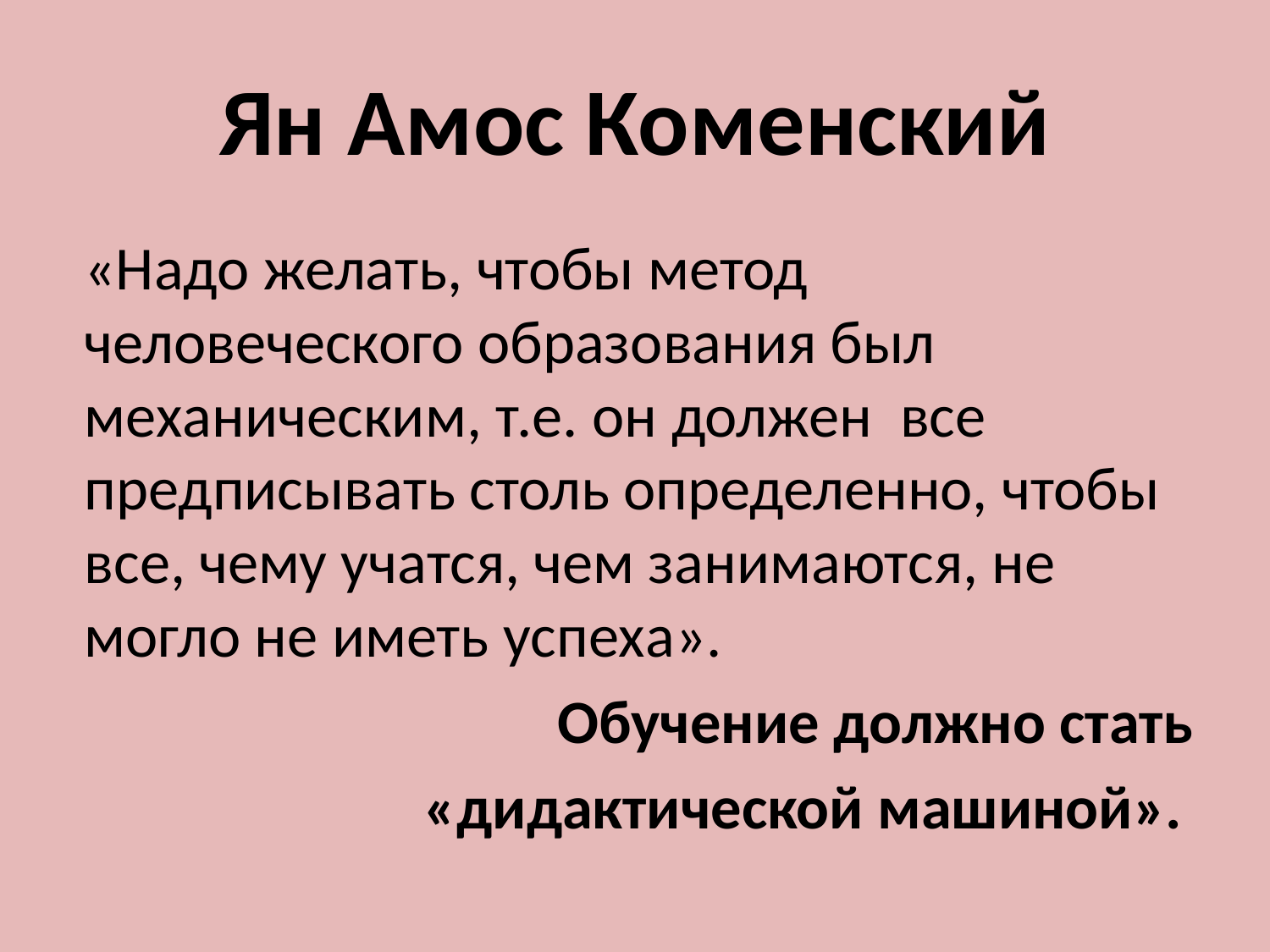

# Ян Амос Коменский
«Надо желать, чтобы метод человеческого образования был механическим, т.е. он должен  все предписывать столь определенно, чтобы все, чему учатся, чем занимаются, не могло не иметь успеха».
Обучение должно стать
 «дидактической машиной».